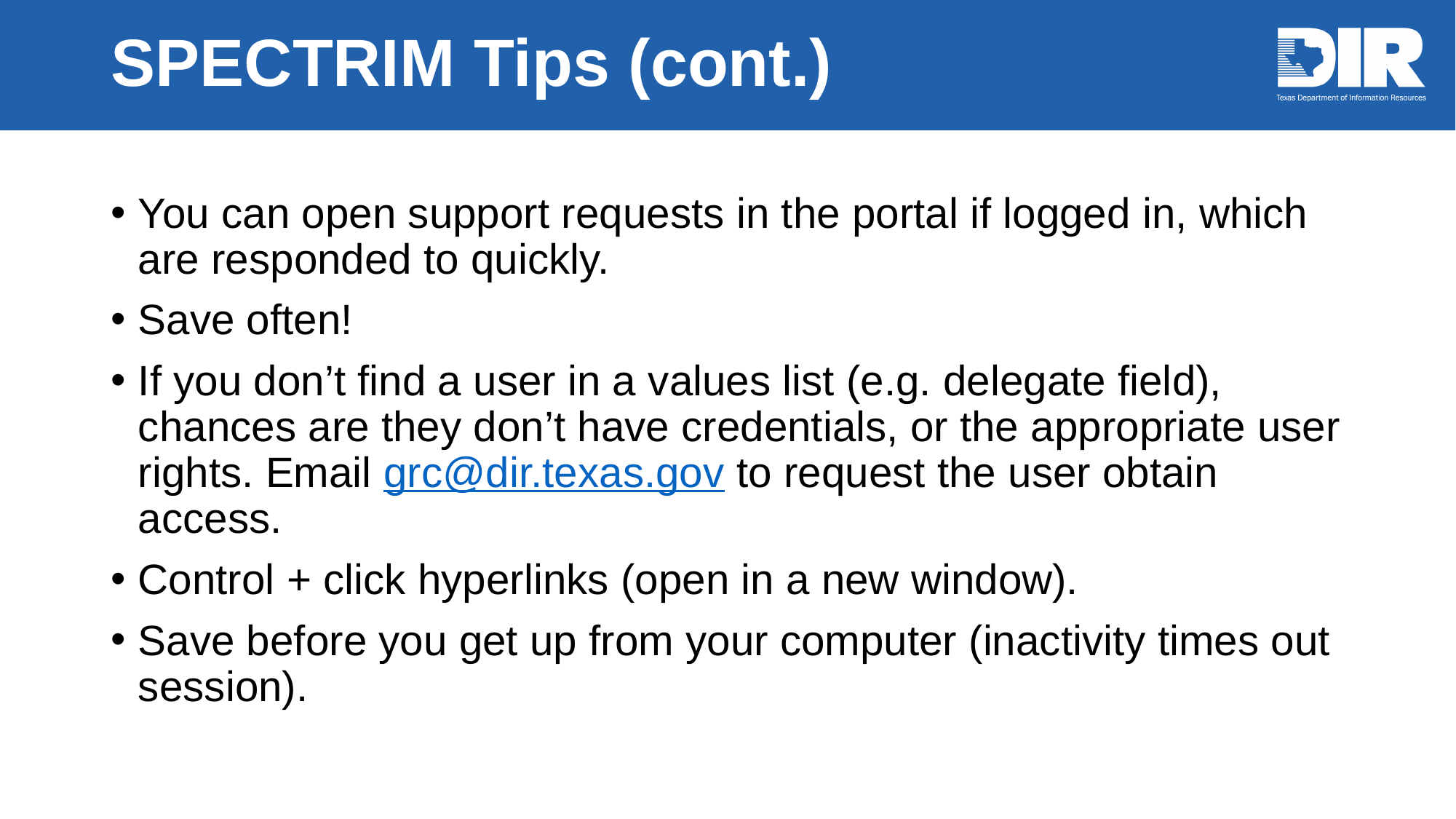

# SPECTRIM Tips (cont.)
You can open support requests in the portal if logged in, which are responded to quickly.
Save often!
If you don’t find a user in a values list (e.g. delegate field), chances are they don’t have credentials, or the appropriate user rights. Email grc@dir.texas.gov to request the user obtain access.
Control + click hyperlinks (open in a new window).
Save before you get up from your computer (inactivity times out session).